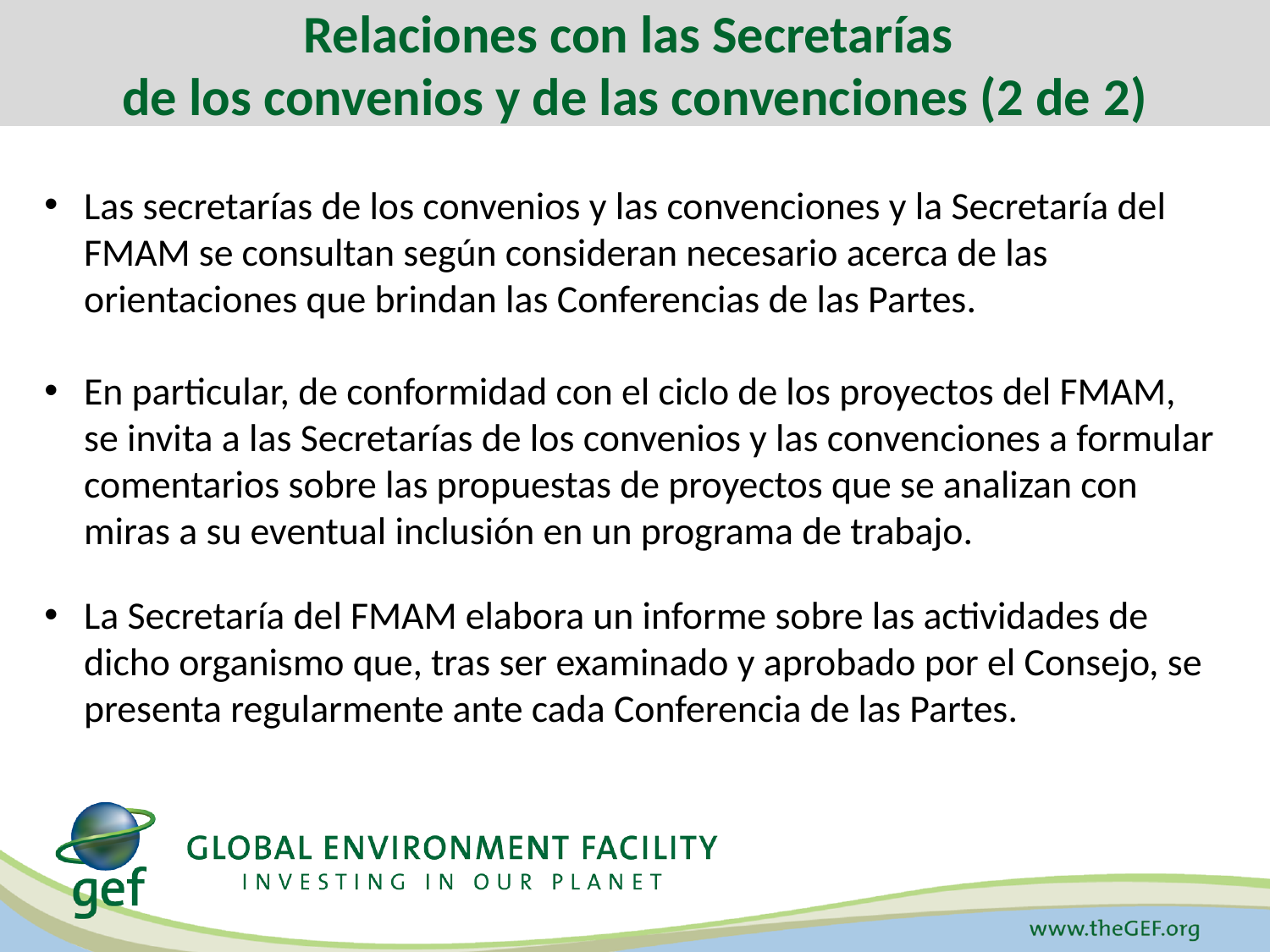

Relaciones con las Secretarías
de los convenios y de las convenciones (2 de 2)
Las secretarías de los convenios y las convenciones y la Secretaría del FMAM se consultan según consideran necesario acerca de las orientaciones que brindan las Conferencias de las Partes.

En particular, de conformidad con el ciclo de los proyectos del FMAM, se invita a las Secretarías de los convenios y las convenciones a formular comentarios sobre las propuestas de proyectos que se analizan con miras a su eventual inclusión en un programa de trabajo.

La Secretaría del FMAM elabora un informe sobre las actividades de dicho organismo que, tras ser examinado y aprobado por el Consejo, se presenta regularmente ante cada Conferencia de las Partes.